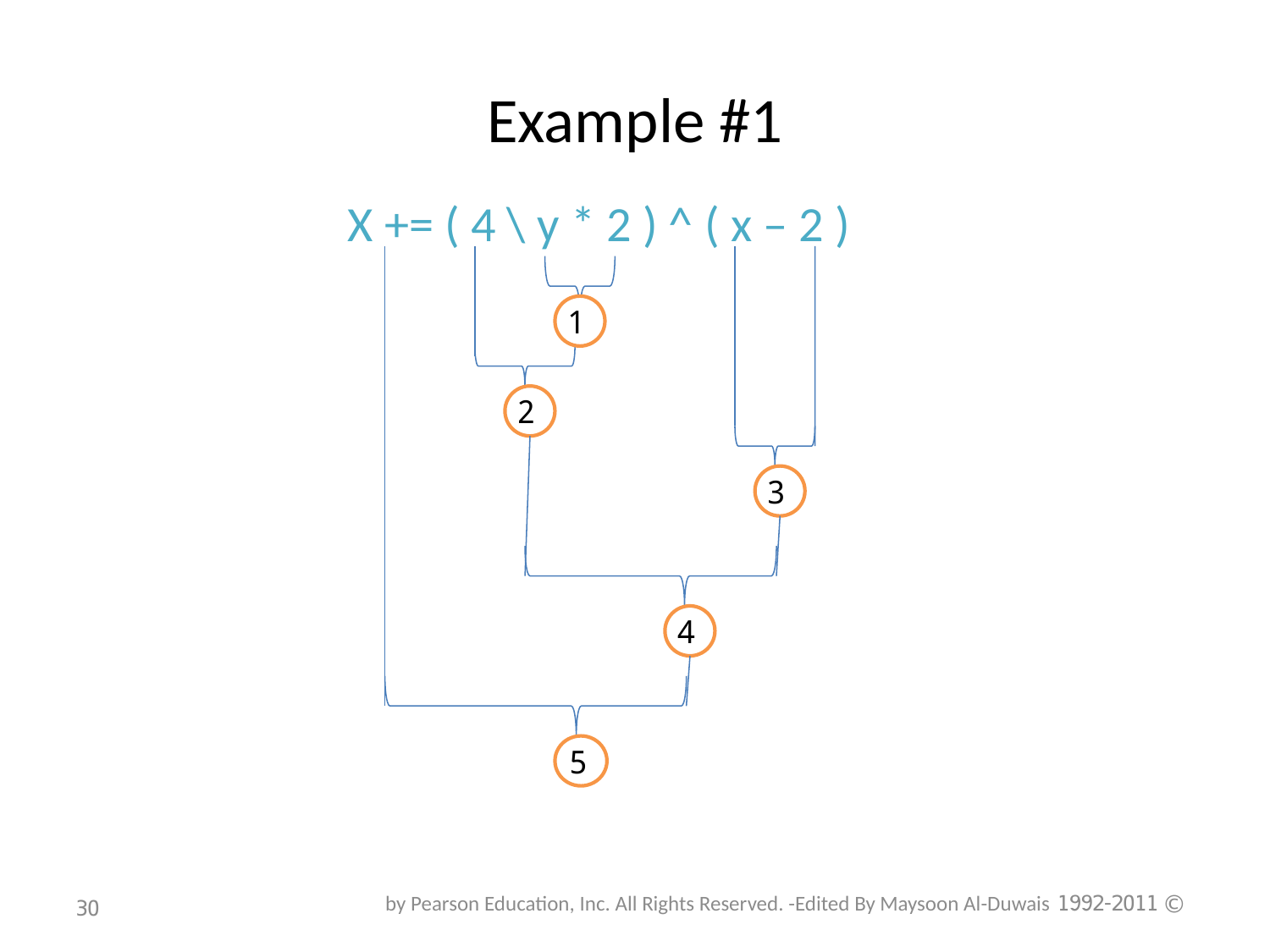

# Example #1
X += ( 4 \ y * 2 ) ^ ( x – 2 )

1

2

3

4
5
30
© 1992-2011 by Pearson Education, Inc. All Rights Reserved. -Edited By Maysoon Al-Duwais